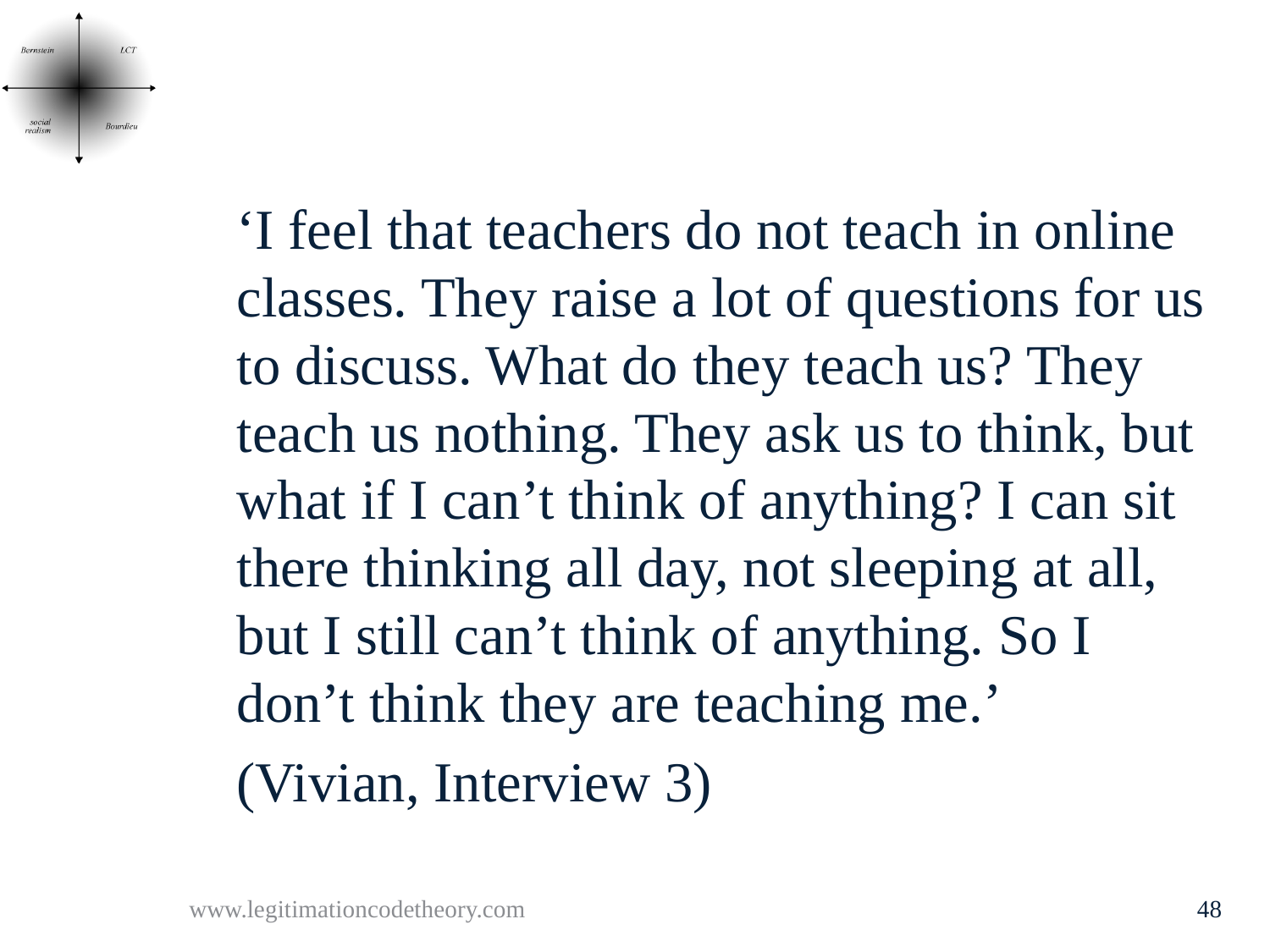

#

	‘I feel that teachers do not teach in online classes. They raise a lot of questions for us to discuss. What do they teach us? They teach us nothing. They ask us to think, but what if I can’t think of anything? I can sit there thinking all day, not sleeping at all, but I still can’t think of anything. So I don’t think they are teaching me.’
	(Vivian, Interview 3)

www.legitimationcodetheory.com
48